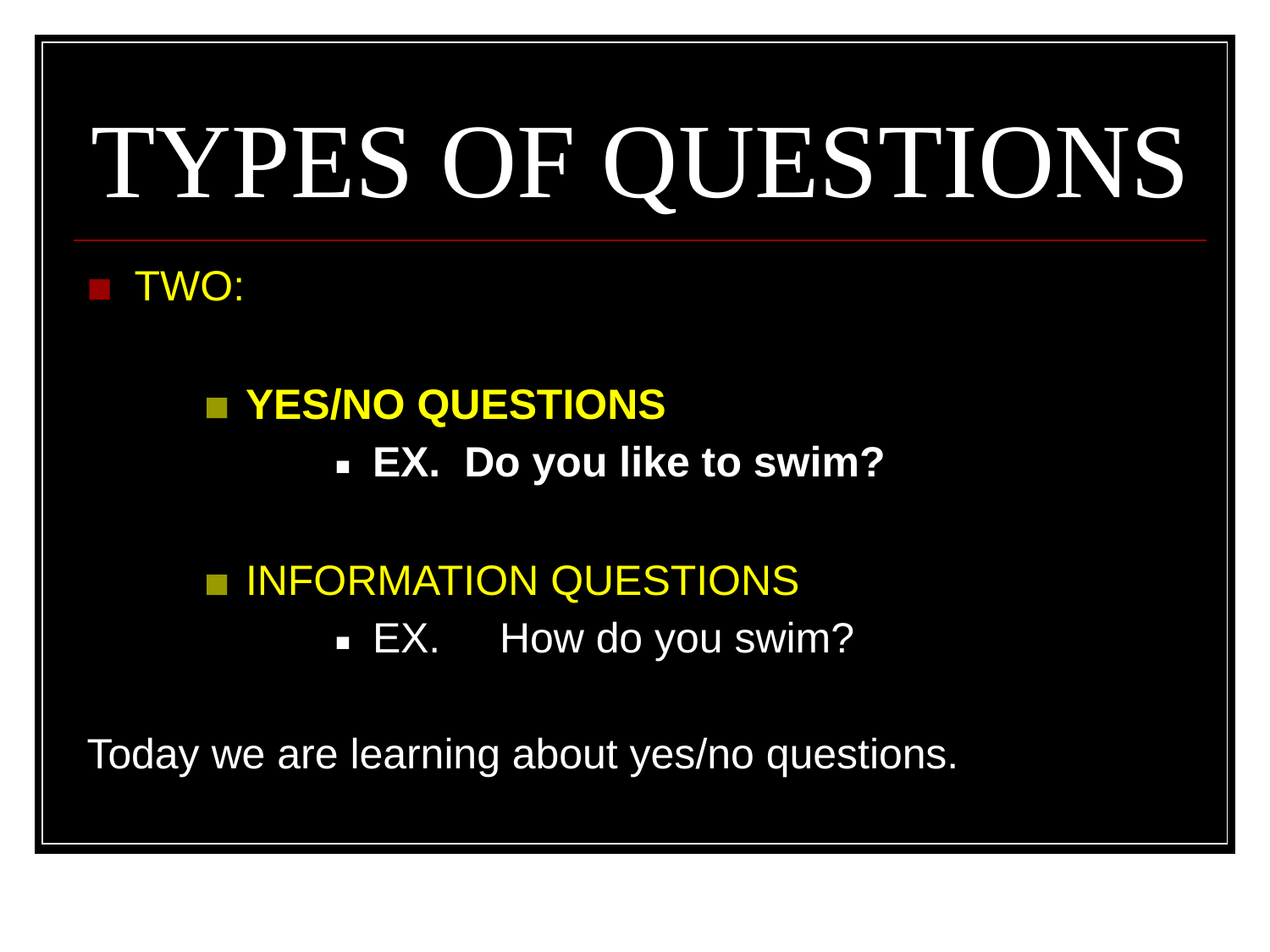

# TYPES OF QUESTIONS
TWO:

YES/NO QUESTIONS
EX.  Do you like to swim?

INFORMATION QUESTIONS
EX. 	How do you swim?

Today we are learning about yes/no questions.